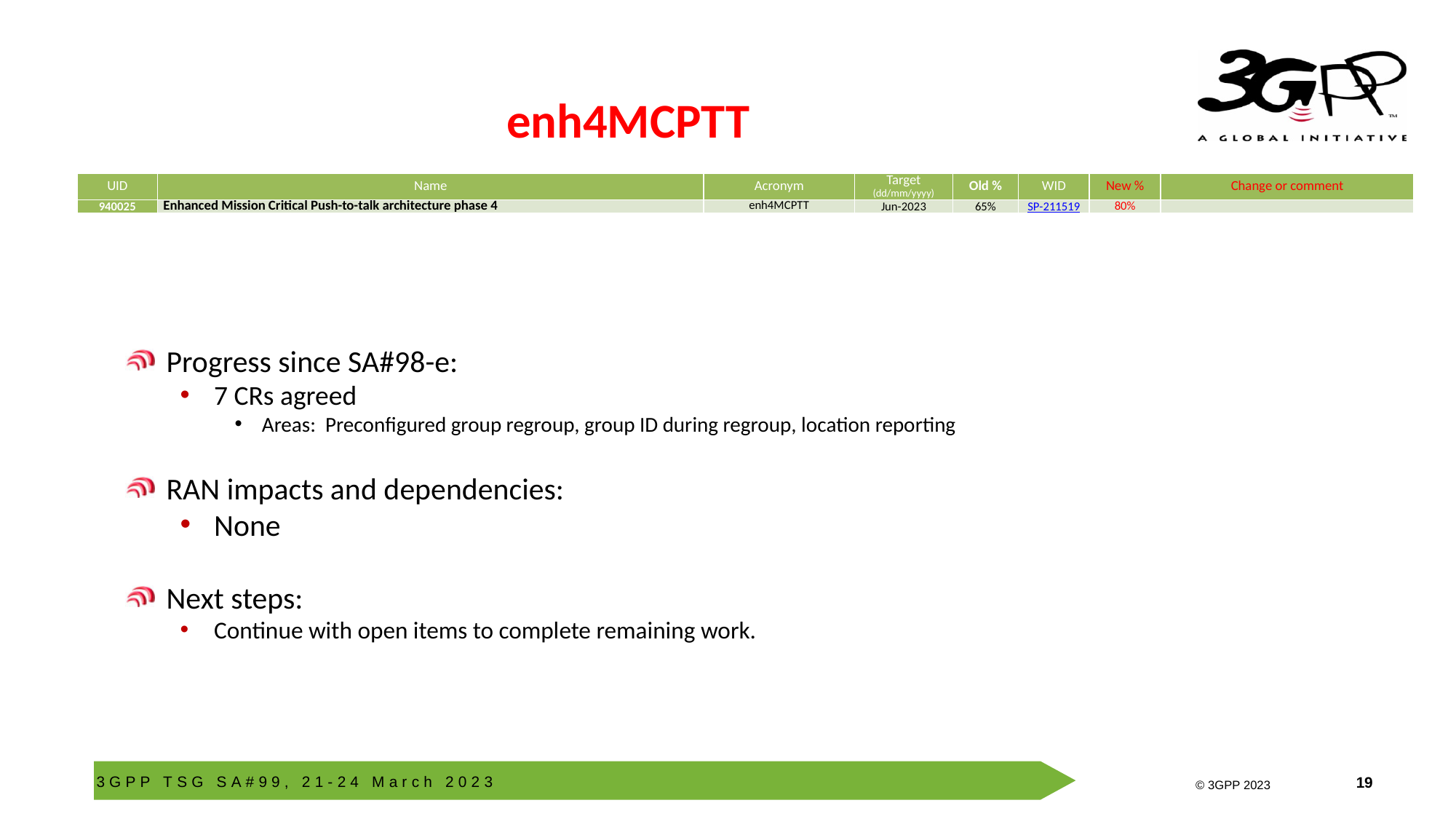

# enh4MCPTT
| UID | Name | Acronym | Target (dd/mm/yyyy) | Old % | WID | New % | Change or comment |
| --- | --- | --- | --- | --- | --- | --- | --- |
| 940025 | Enhanced Mission Critical Push-to-talk architecture phase 4 | enh4MCPTT | Jun-2023 | 65% | SP-211519 | 80% |  |
Progress since SA#98-e:
7 CRs agreed
Areas:  Preconfigured group regroup, group ID during regroup, location reporting

RAN impacts and dependencies:
None

Next steps:
Continue with open items to complete remaining work.